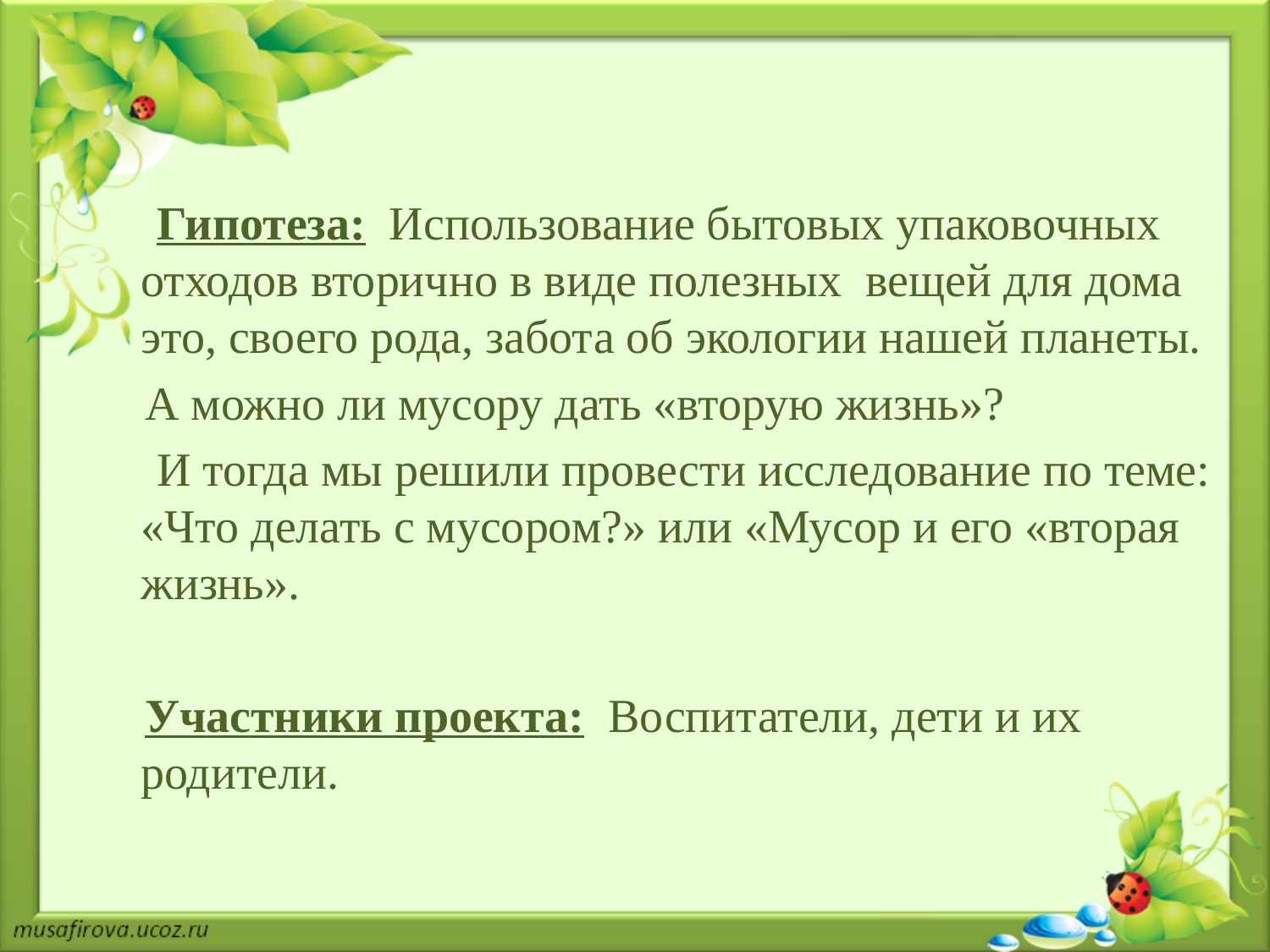

#
     Гипотеза:  Использование бытовых упаковочных отходов вторично в виде полезных  вещей для дома это, своего рода, забота об экологии нашей планеты.
    А можно ли мусору дать «вторую жизнь»?
     И тогда мы решили провести исследование по теме: «Что делать с мусором?» или «Мусор и его «вторая жизнь».

    Участники проекта:  Воспитатели, дети и их родители.